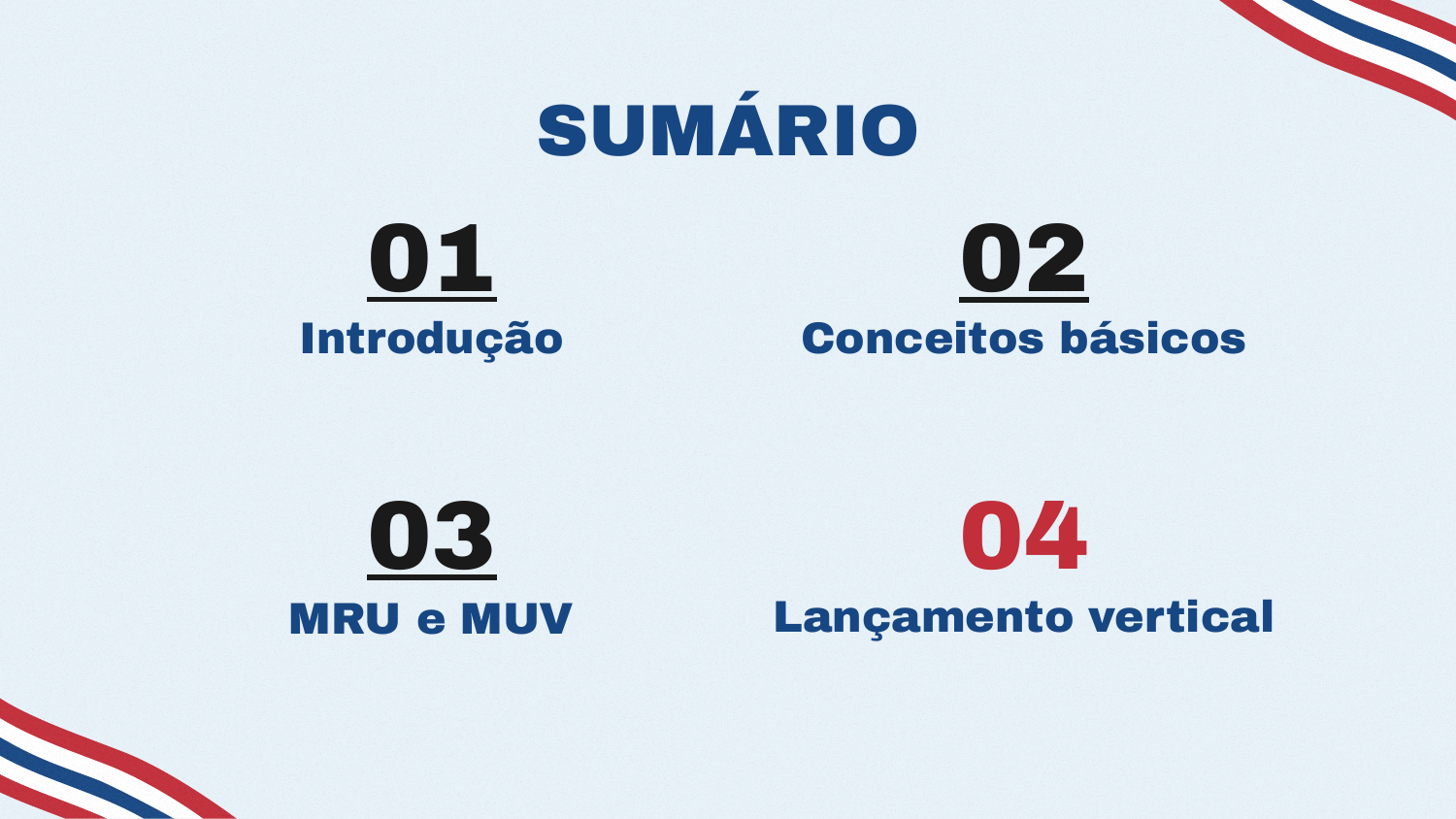

# SUMÁRIO
01
02
Introdução
Conceitos básicos
03
04
Lançamento vertical
MRU e MUV